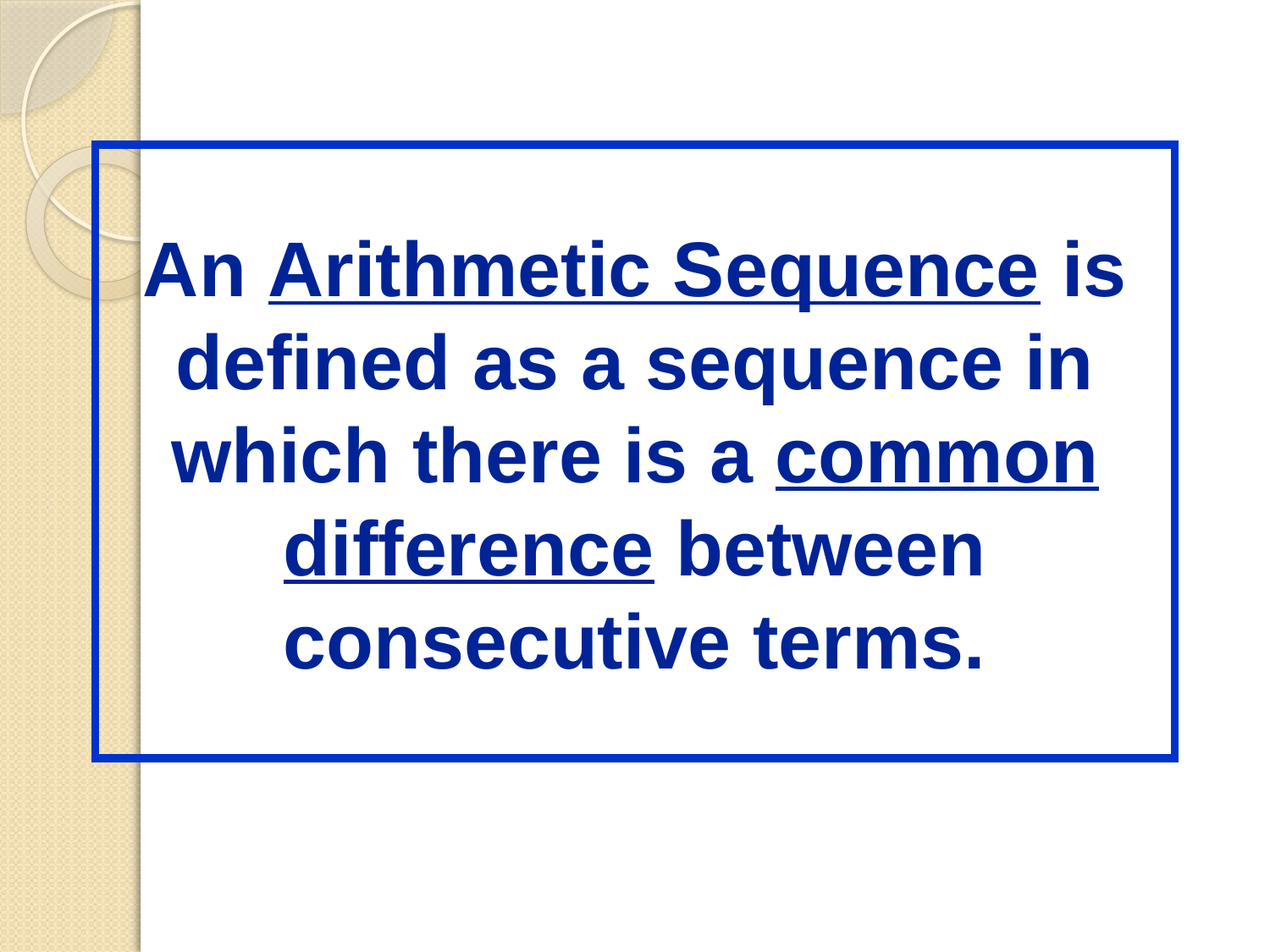

An Arithmetic Sequence is defined as a sequence in which there is a common difference between consecutive terms.